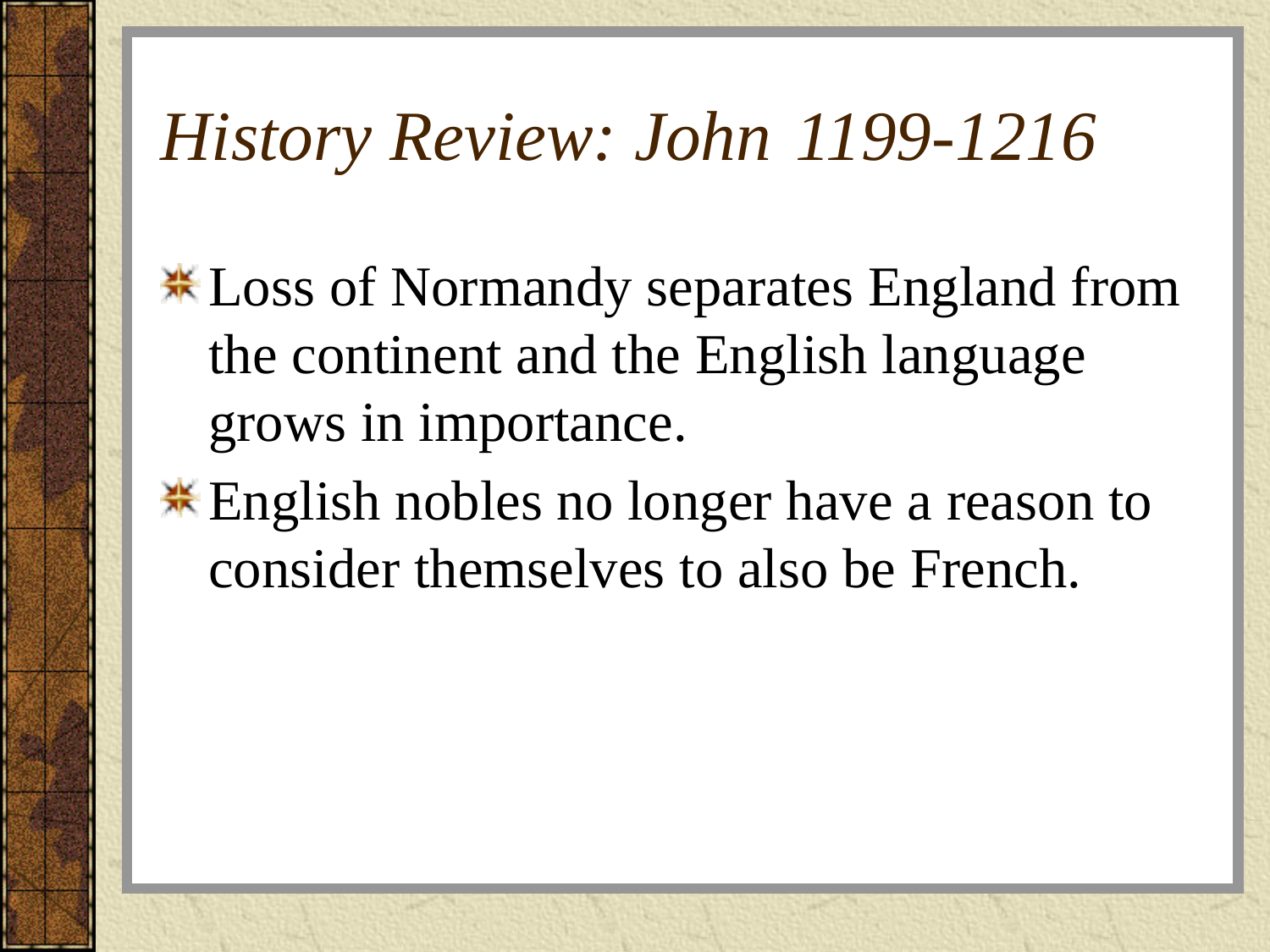

# History Review: John	1199-1216
Loss of Normandy separates England from the continent and the English language grows in importance.
English nobles no longer have a reason to consider themselves to also be French.